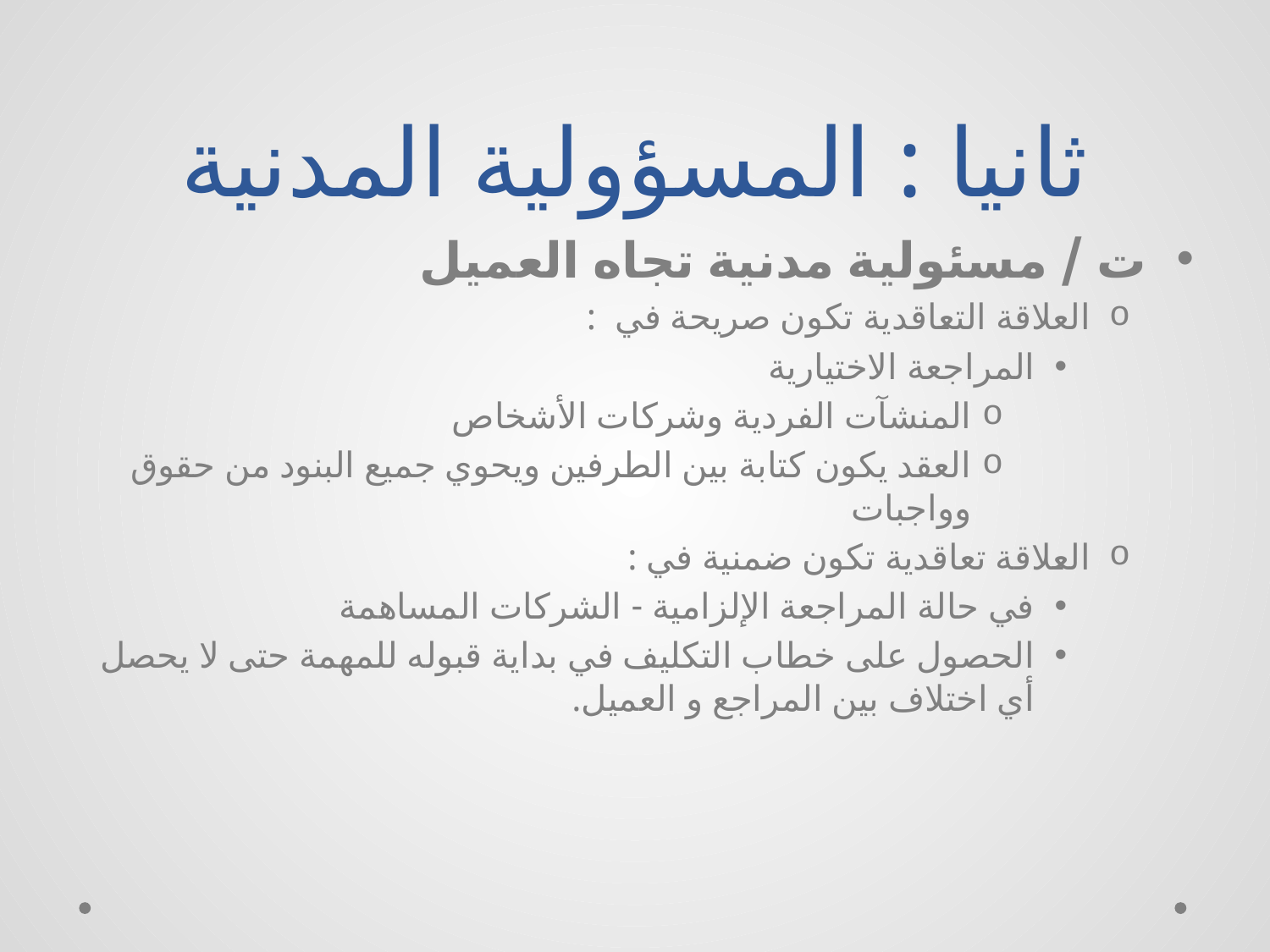

# ثانيا : المسؤولية المدنية
ت / مسئولية مدنية تجاه العميل
العلاقة التعاقدية تكون صريحة في  :
المراجعة الاختيارية
المنشآت الفردية وشركات الأشخاص
العقد يكون كتابة بين الطرفين ويحوي جميع البنود من حقوق وواجبات
العلاقة تعاقدية تكون ضمنية في :
في حالة المراجعة الإلزامية - الشركات المساهمة
الحصول على خطاب التكليف في بداية قبوله للمهمة حتى لا يحصل أي اختلاف بين المراجع و العميل.